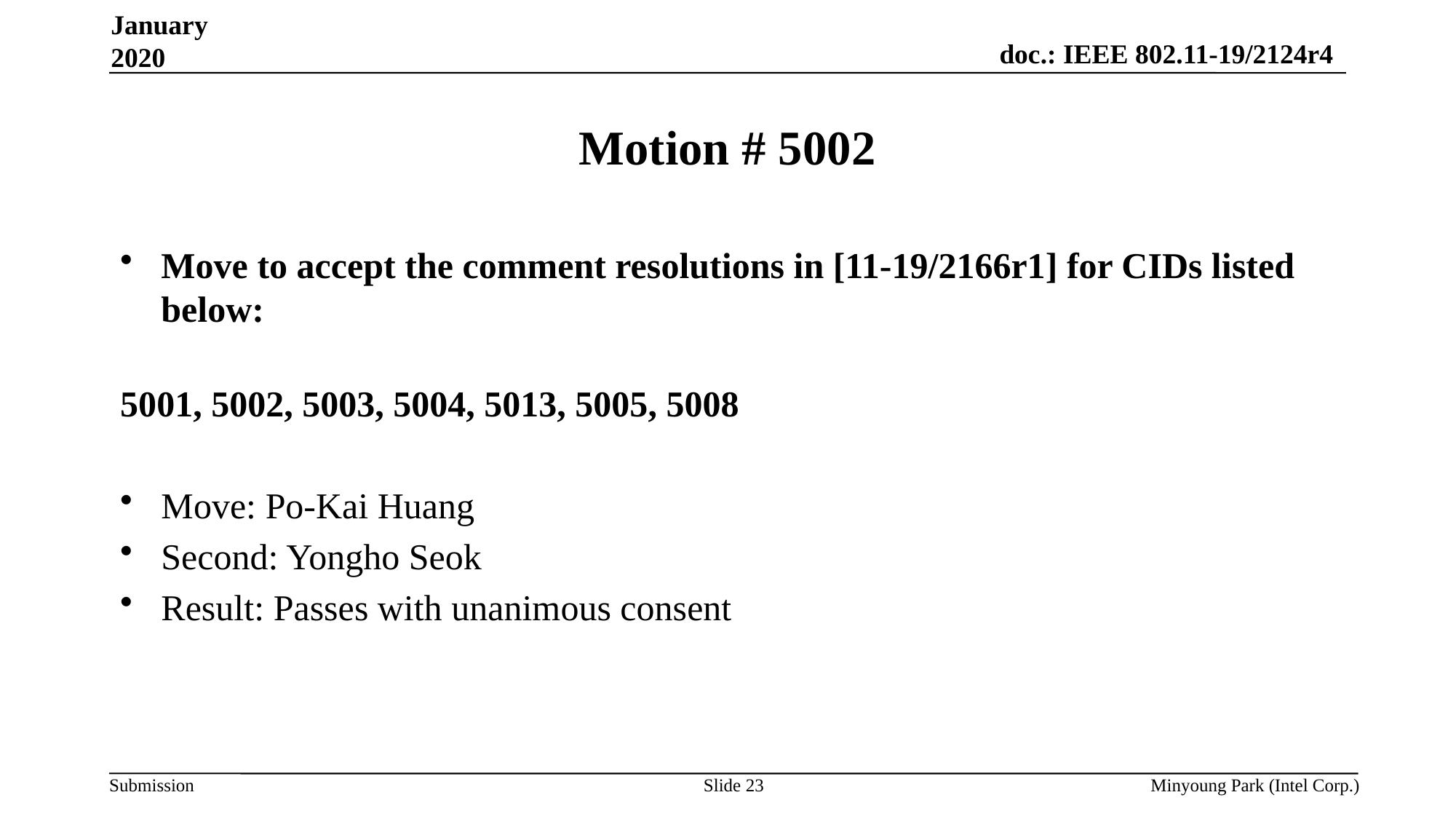

January 2020
# Motion # 5002
Move to accept the comment resolutions in [11-19/2166r1] for CIDs listed below:
5001, 5002, 5003, 5004, 5013, 5005, 5008

Move: Po-Kai Huang
Second: Yongho Seok
Result: Passes with unanimous consent

Slide 23
Minyoung Park (Intel Corp.)